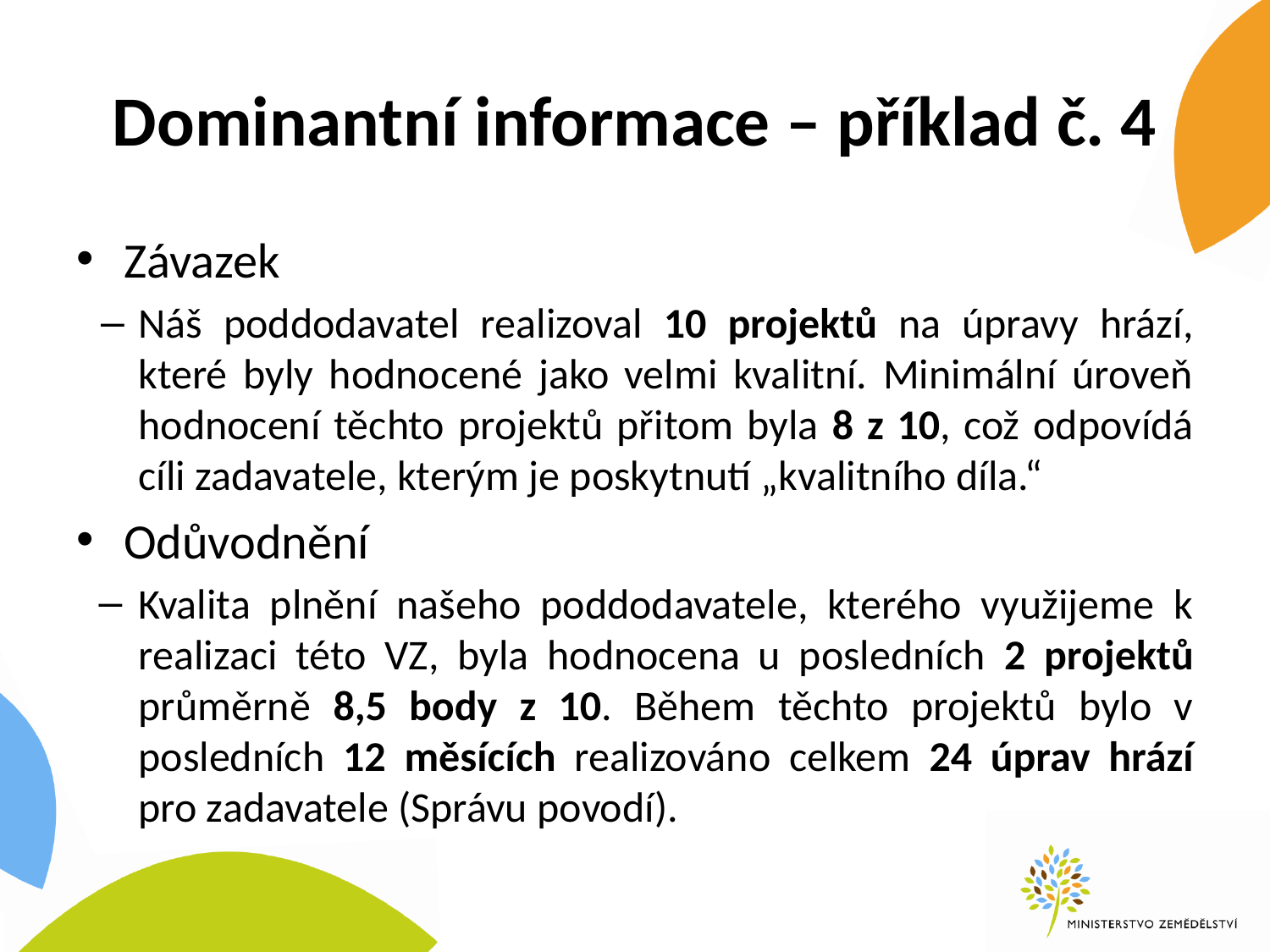

# Dominantní informace – příklad č. 4
Závazek
Náš poddodavatel realizoval 10 projektů na úpravy hrází, které byly hodnocené jako velmi kvalitní. Minimální úroveň hodnocení těchto projektů přitom byla 8 z 10, což odpovídá cíli zadavatele, kterým je poskytnutí „kvalitního díla.“
Odůvodnění
Kvalita plnění našeho poddodavatele, kterého využijeme k realizaci této VZ, byla hodnocena u posledních 2 projektů průměrně 8,5 body z 10. Během těchto projektů bylo v posledních 12 měsících realizováno celkem 24 úprav hrází pro zadavatele (Správu povodí).